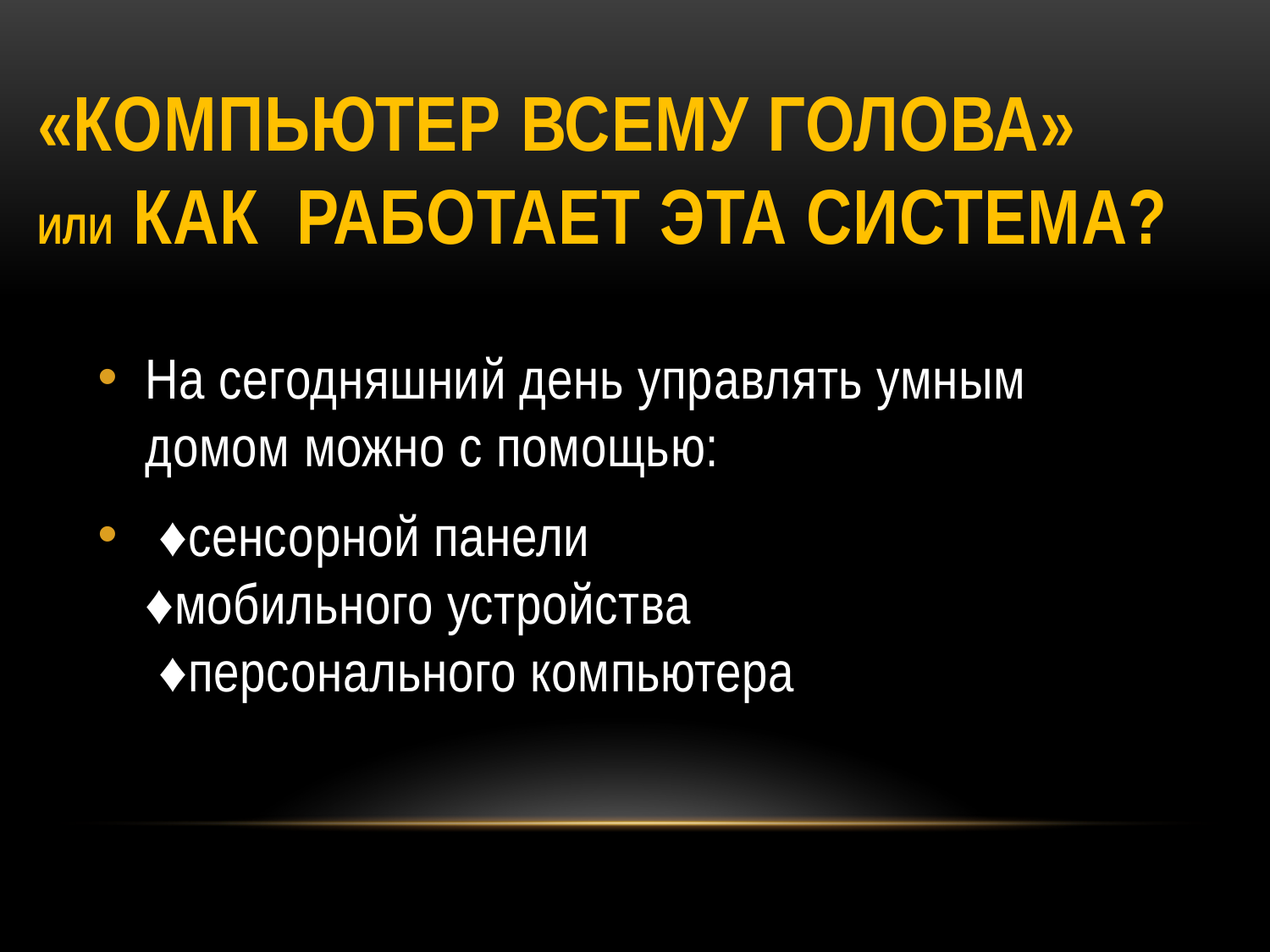

# «Компьютер всему голова» или как  работает эта система?

На сегодняшний день управлять умным домом можно с помощью:
 ♦сенсорной панели
♦мобильного устройства
 ♦персонального компьютера